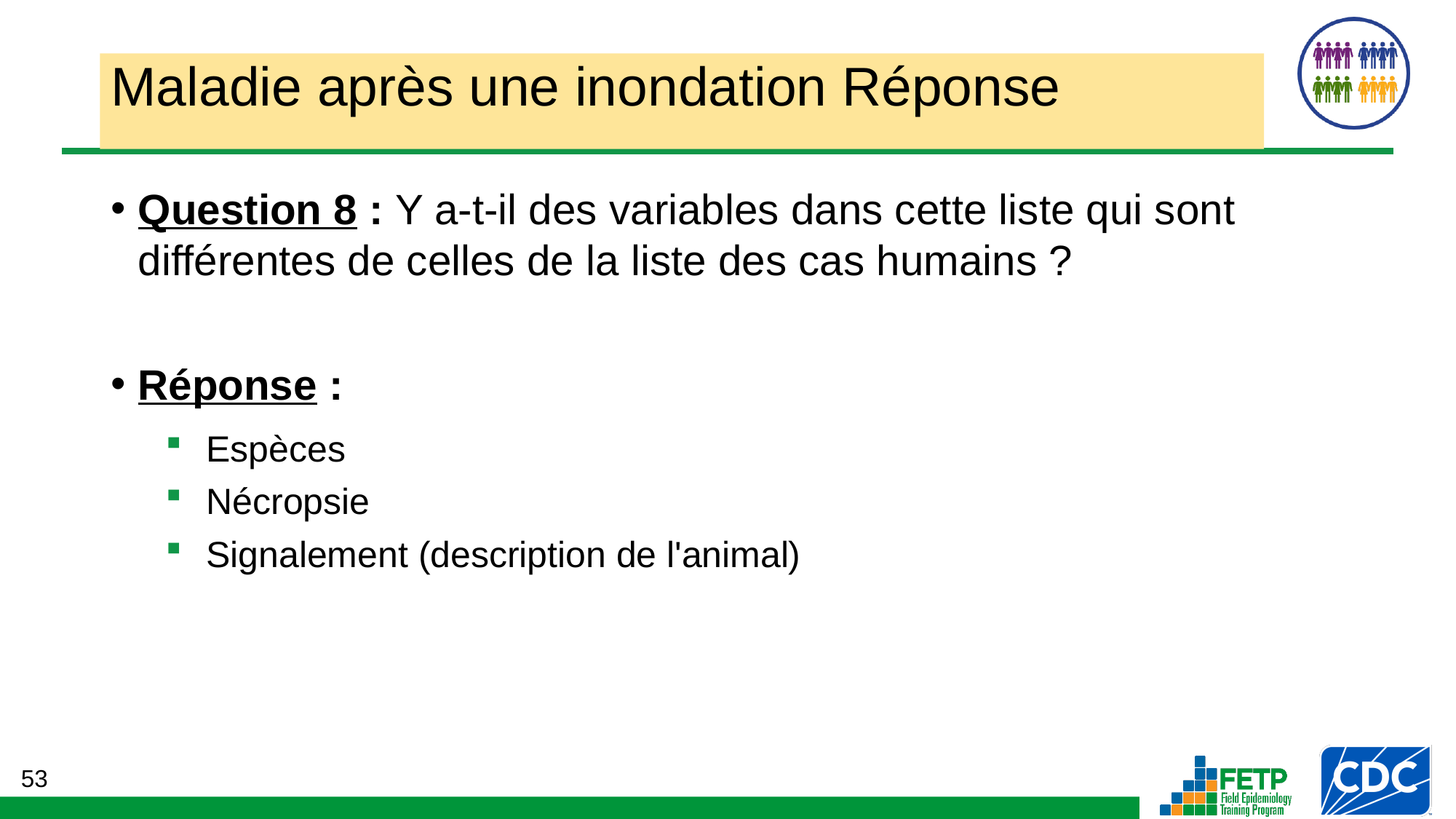

# Maladie après une inondation Réponse
Question 8 : Y a-t-il des variables dans cette liste qui sont différentes de celles de la liste des cas humains ?

Réponse :
Espèces
Nécropsie
Signalement (description de l'animal)